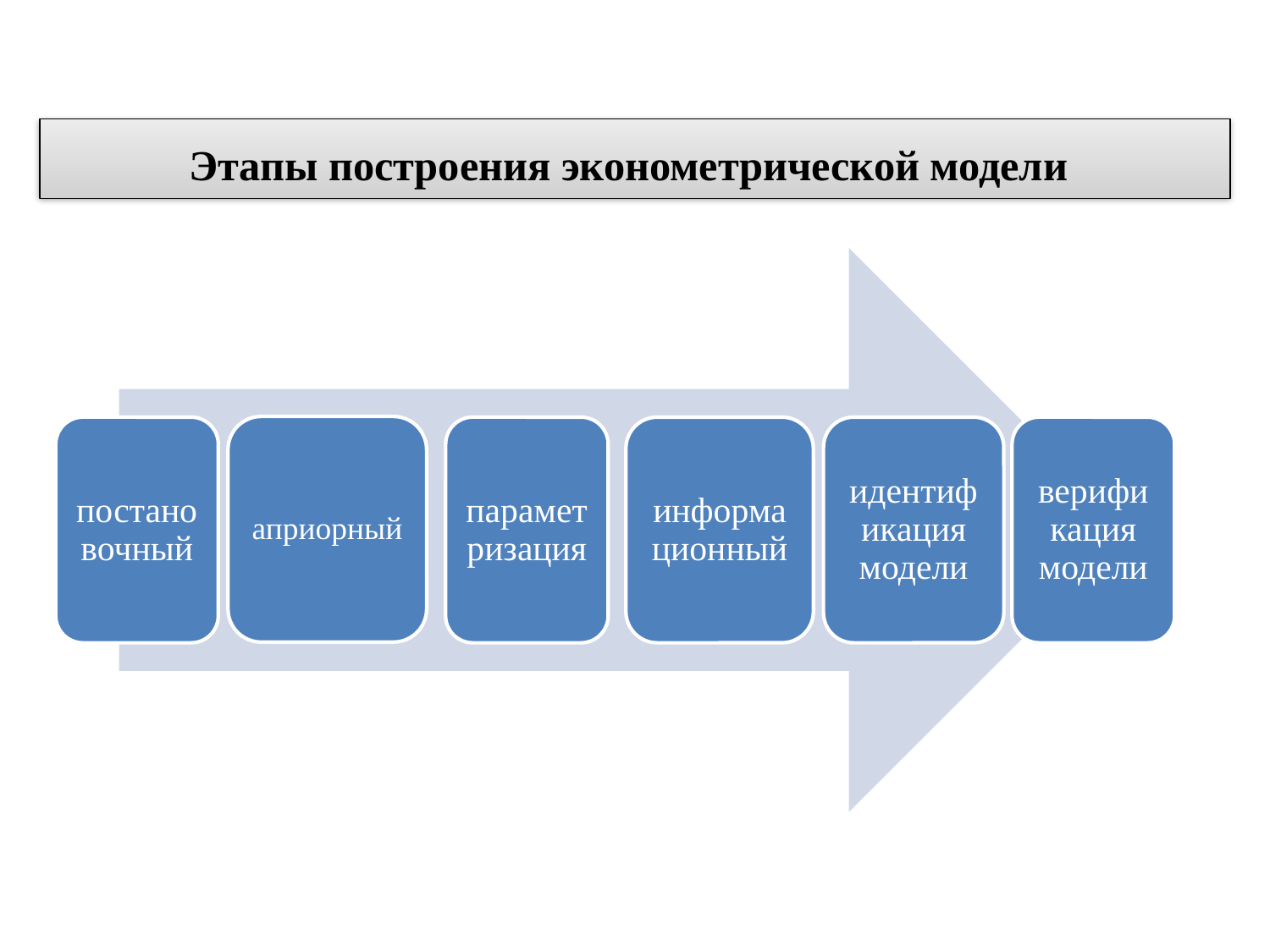

# Этапы построения эконометрической модели
постановочный
априорный
параметризация
информационный
идентификация модели
верификация модели